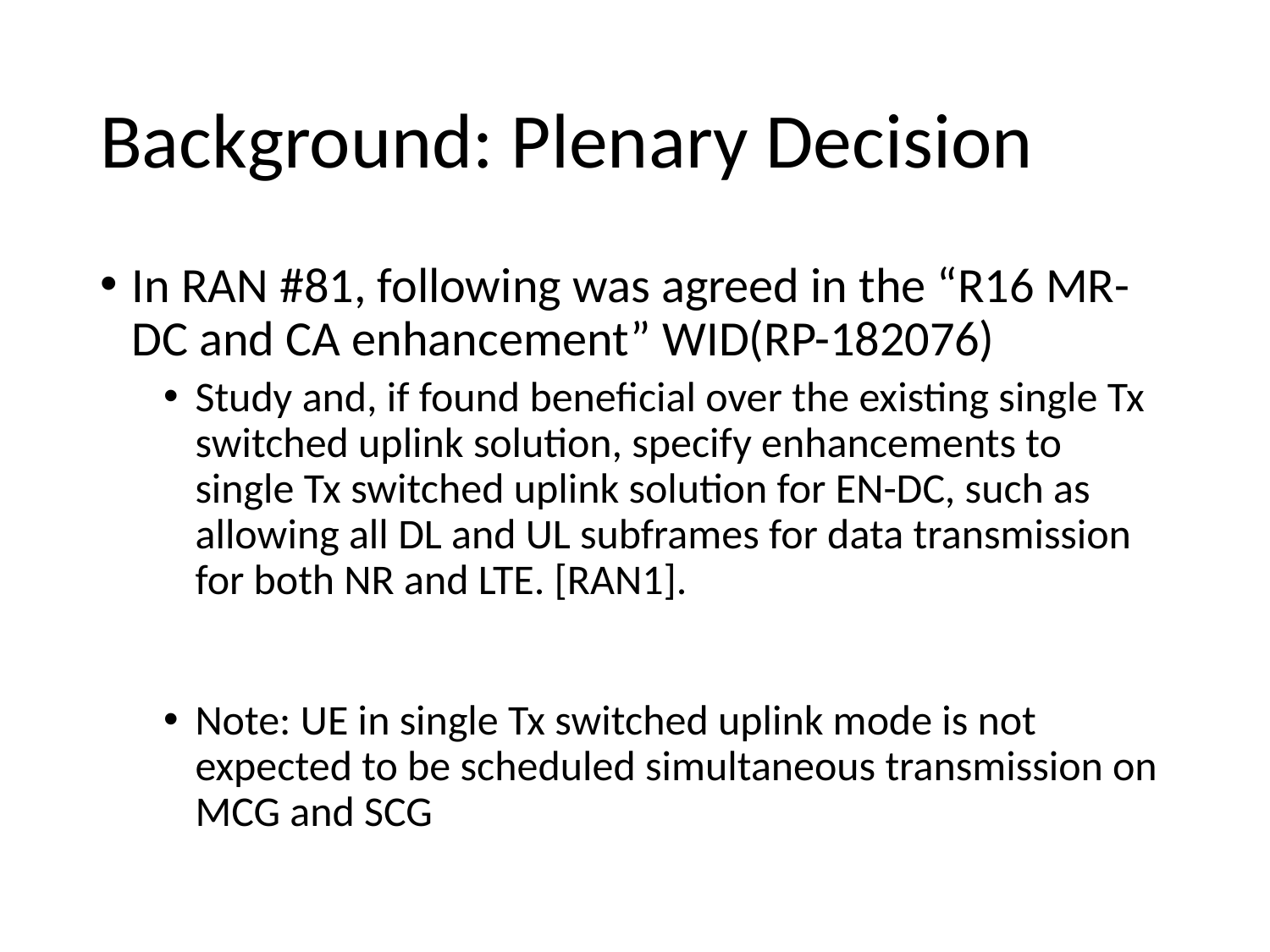

# Background: Plenary Decision
In RAN #81, following was agreed in the “R16 MR-DC and CA enhancement” WID(RP-182076)
Study and, if found beneficial over the existing single Tx switched uplink solution, specify enhancements to single Tx switched uplink solution for EN-DC, such as allowing all DL and UL subframes for data transmission for both NR and LTE. [RAN1].

Note: UE in single Tx switched uplink mode is not expected to be scheduled simultaneous transmission on MCG and SCG